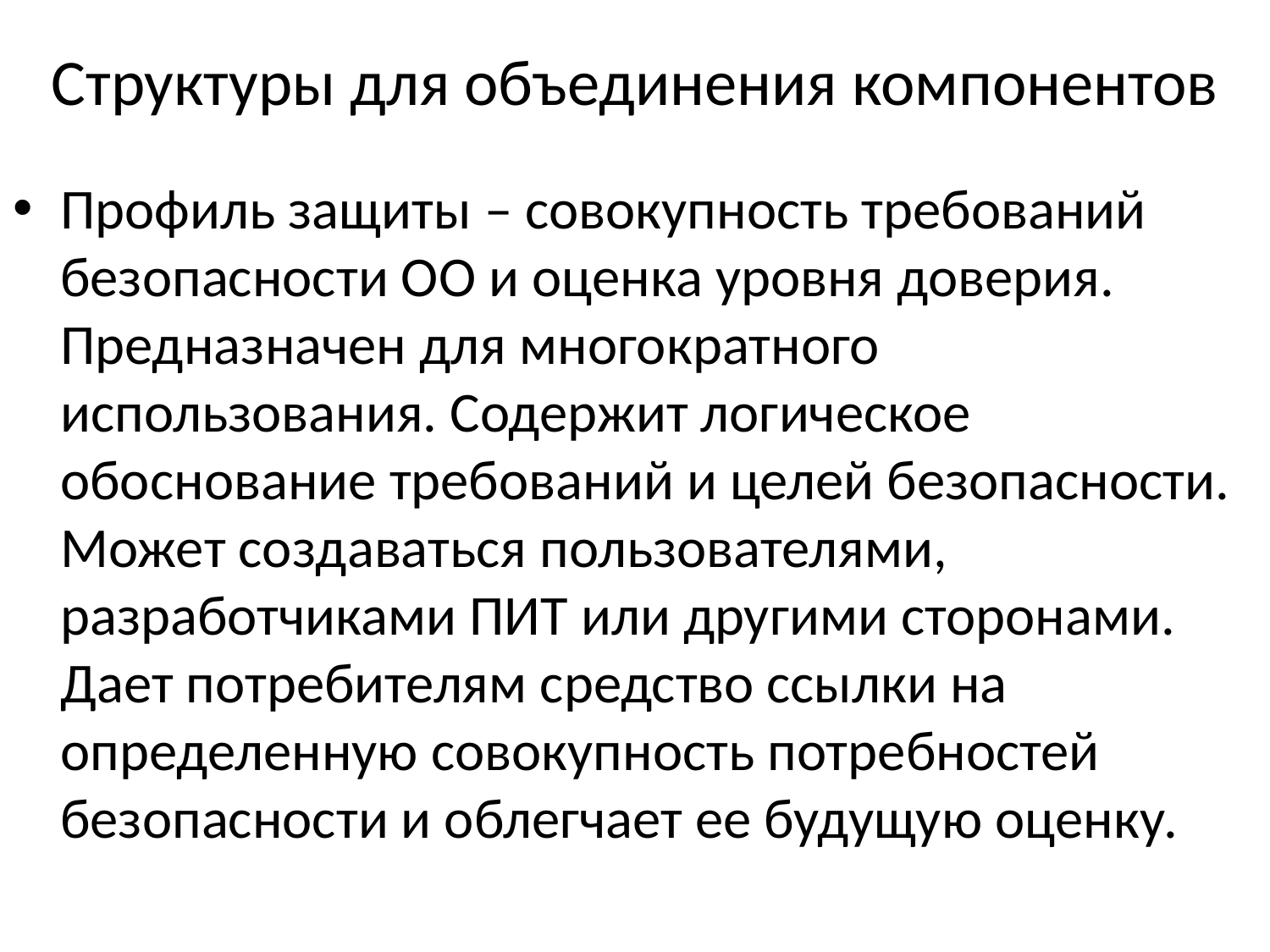

# Структуры для объединения компонентов
Профиль защиты – совокупность требований безопасности ОО и оценка уровня доверия. Предназначен для многократного использования. Содержит логическое обоснование требований и целей безопасности. Может создаваться пользователями, разработчиками ПИТ или другими сторонами. Дает потребителям средство ссылки на определенную совокупность потребностей безопасности и облегчает ее будущую оценку.